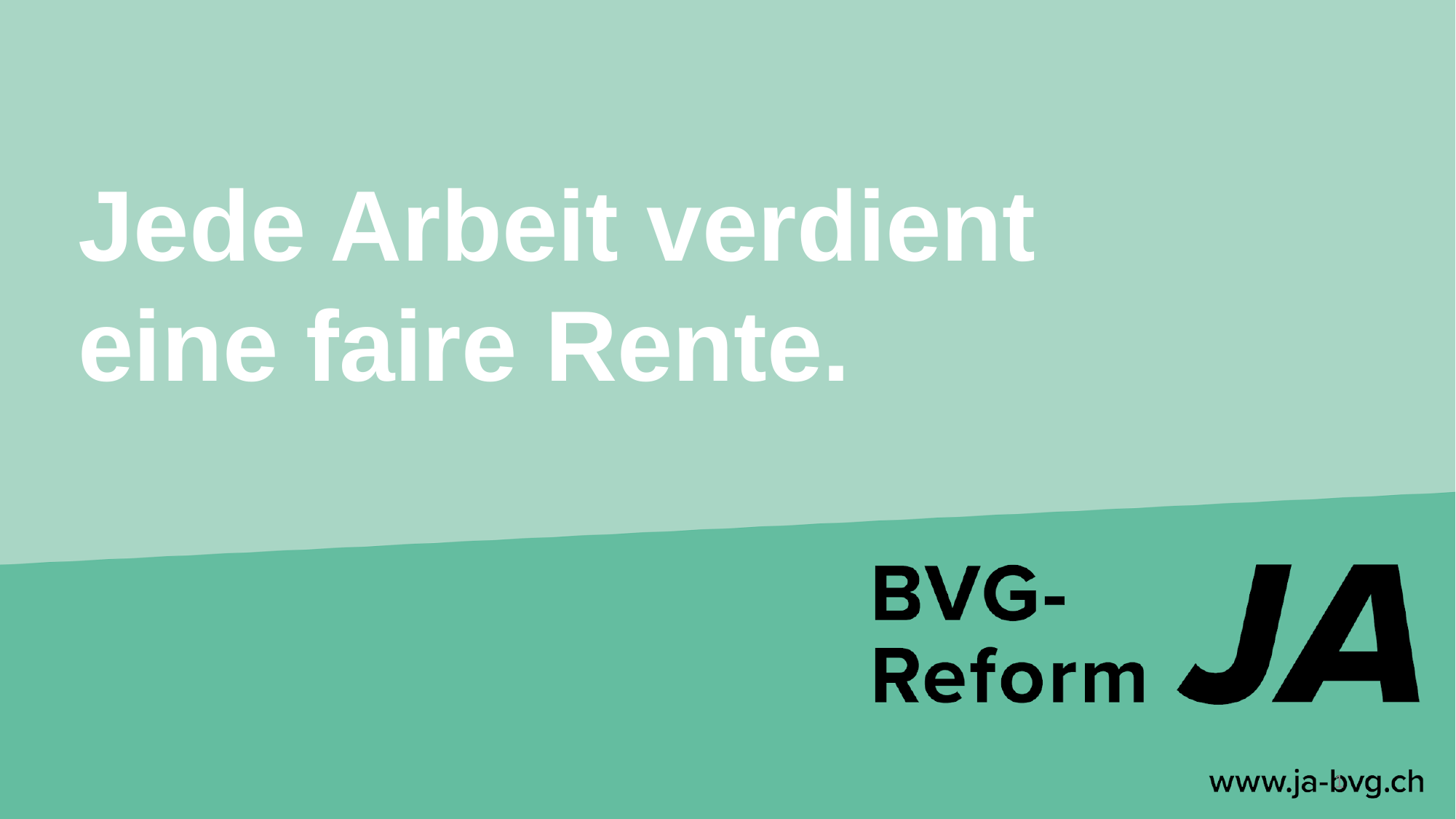

Jede Arbeit verdient eine faire Rente.
1